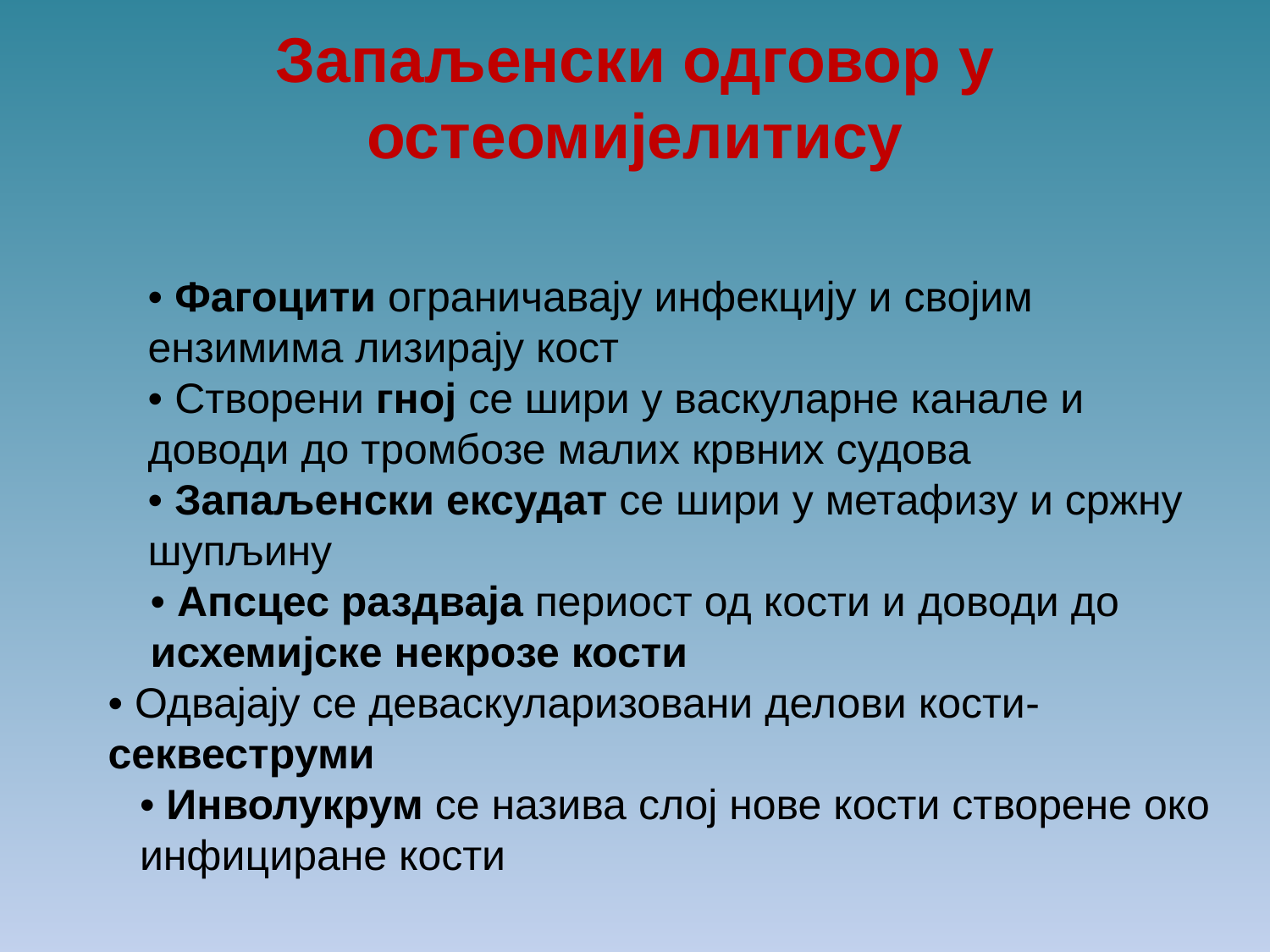

Запаљенски одговор у
остеомијелитису
• Фагоцити ограничавају инфекцију и својим
ензимима лизирају кост
• Створени гној се шири у васкуларне канале и
доводи до тромбозе малих крвних судова
• Запаљенски ексудат се шири у метафизу и сржну
шупљину
• Апсцес раздваја периост од кости и доводи до
исхемијске некрозе кости
• Одвајају се деваскуларизовани делови кости-
секвеструми
• Инволукрум се назива слој нове кости створене око
инфициране кости